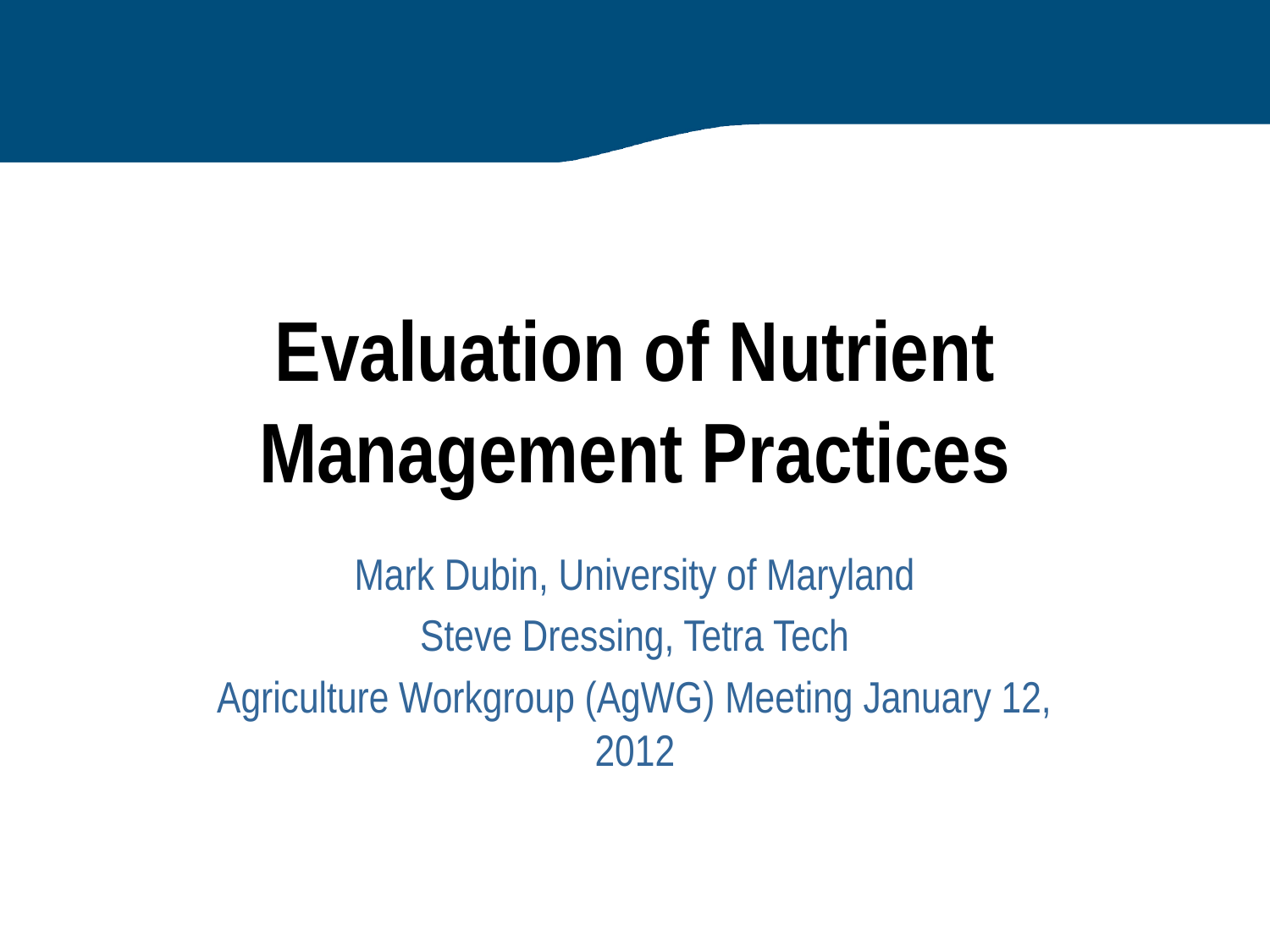

# Evaluation of Nutrient Management Practices
Mark Dubin, University of Maryland
Steve Dressing, Tetra Tech
Agriculture Workgroup (AgWG) Meeting January 12, 2012